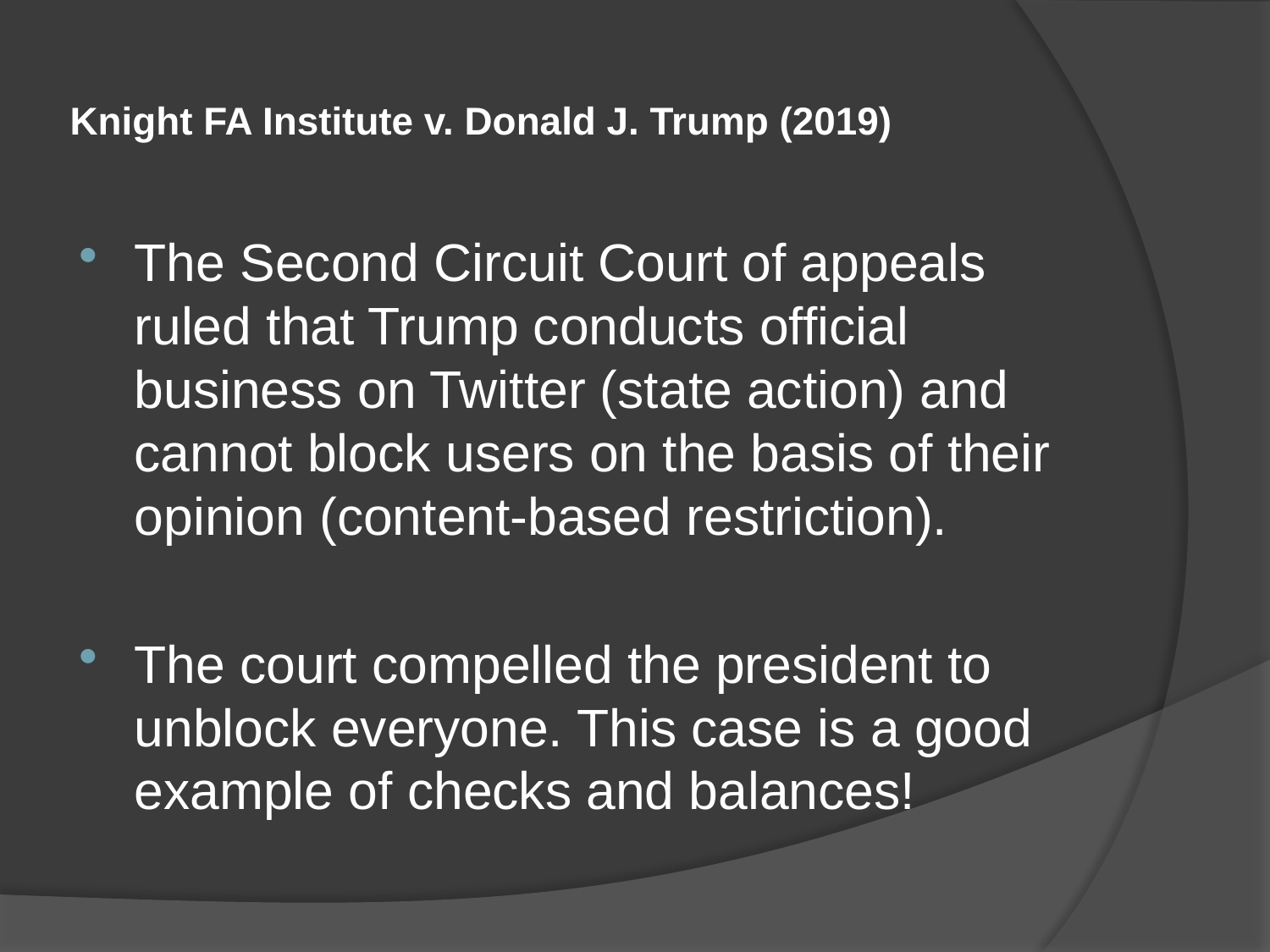

# Knight FA Institute v. Donald J. Trump (2019)
The Second Circuit Court of appeals ruled that Trump conducts official business on Twitter (state action) and cannot block users on the basis of their opinion (content-based restriction).

The court compelled the president to unblock everyone. This case is a good example of checks and balances!